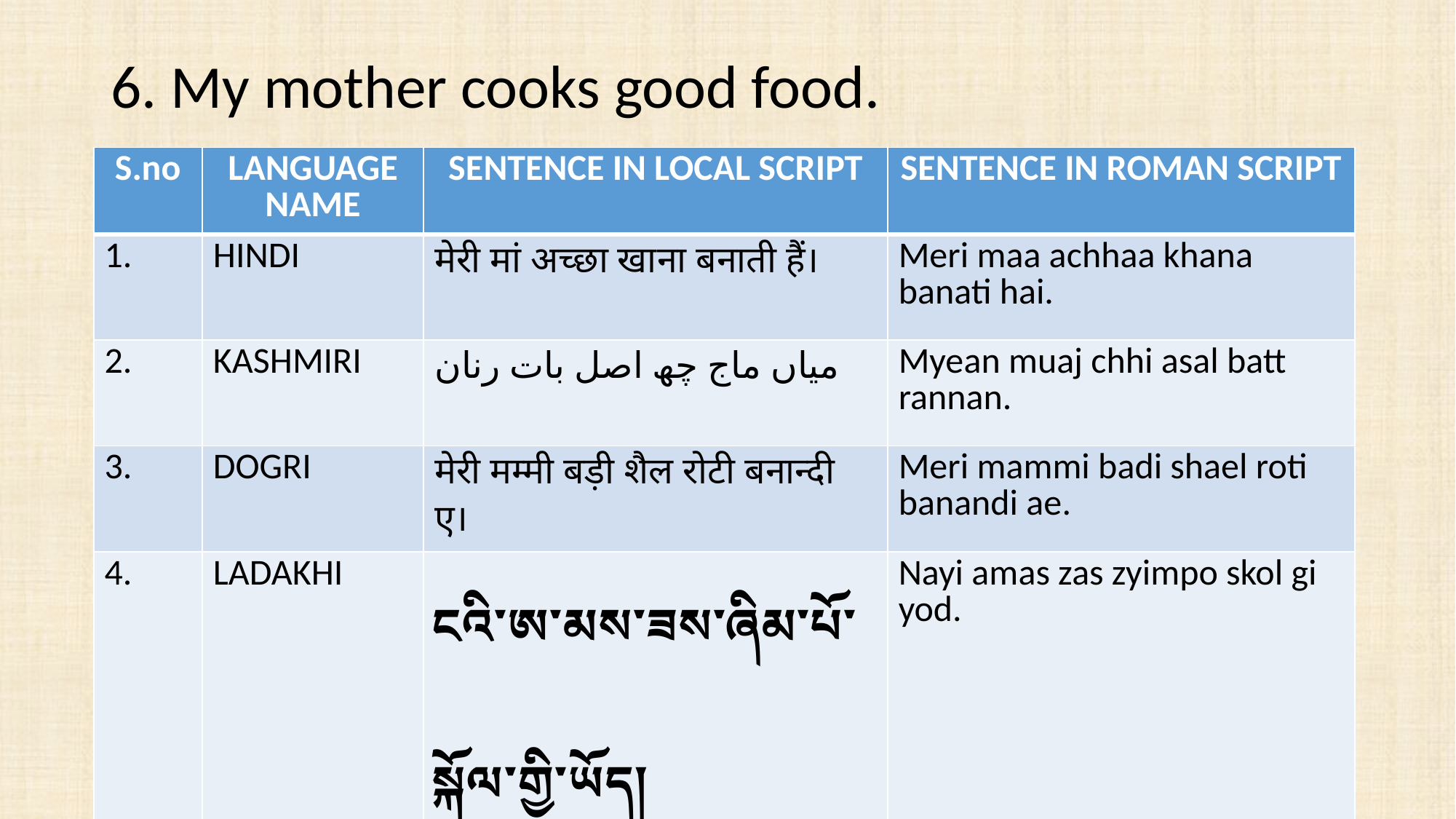

# 6. My mother cooks good food.
| S.no | LANGUAGE NAME | SENTENCE IN LOCAL SCRIPT | SENTENCE IN ROMAN SCRIPT |
| --- | --- | --- | --- |
| 1. | HINDI | मेरी मां अच्छा खाना बनाती हैं। | Meri maa achhaa khana banati hai. |
| 2. | KASHMIRI | میاں ماج چھ اصل بات رنان | Myean muaj chhi asal batt rannan. |
| 3. | DOGRI | मेरी मम्मी बड़ी शैल रोटी बनान्दी ए। | Meri mammi badi shael roti banandi ae. |
| 4. | LADAKHI | ངའི་ཨ་མས་ཟས་ཞིམ་པོ་སྐོལ་གྱི་ཡོད། | Nayi amas zas zyimpo skol gi yod. |